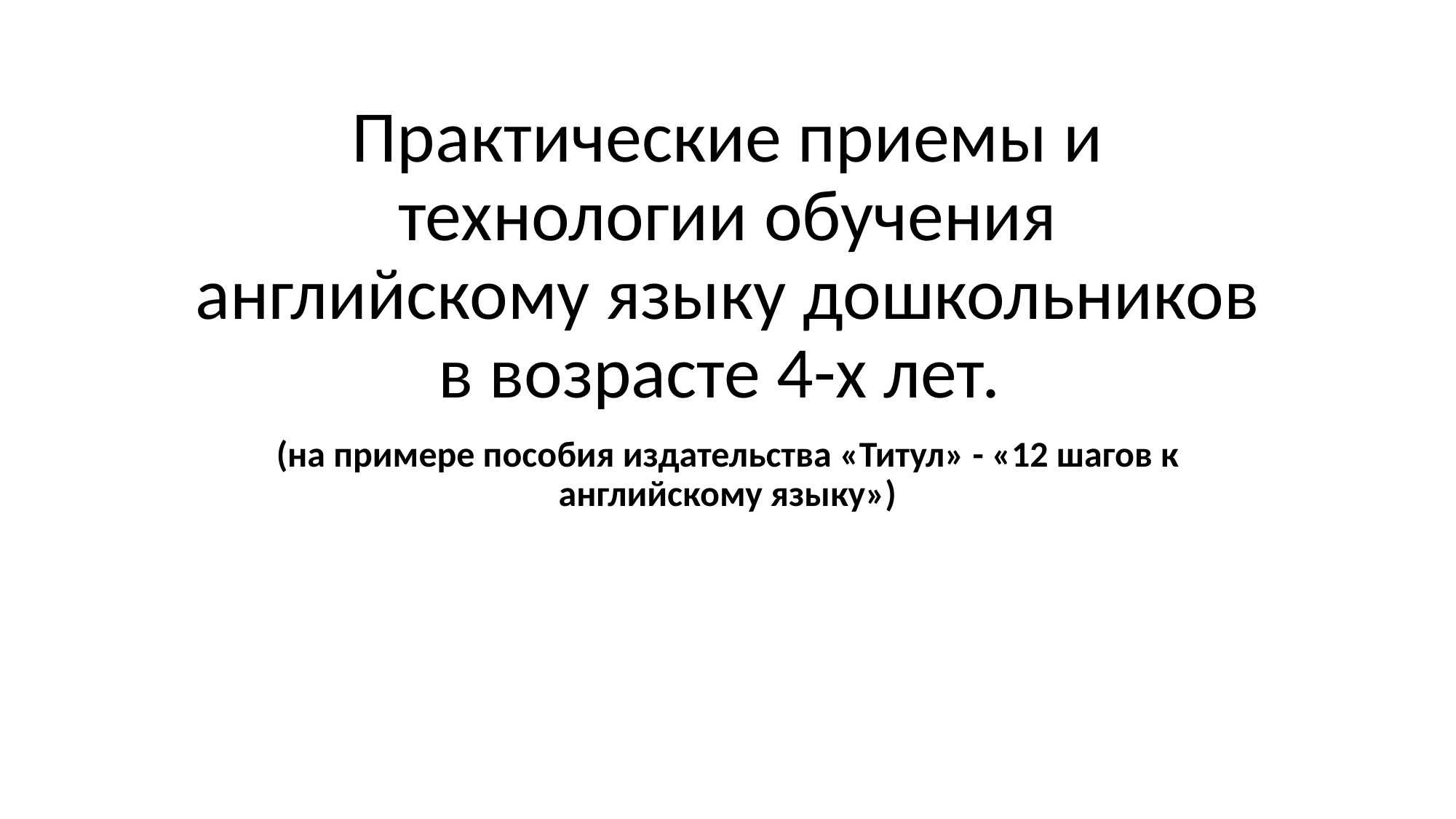

# Практические приемы и технологии обучения английскому языку дошкольников в возрасте 4-х лет.
(на примере пособия издательства «Титул» - «12 шагов к английскому языку»)